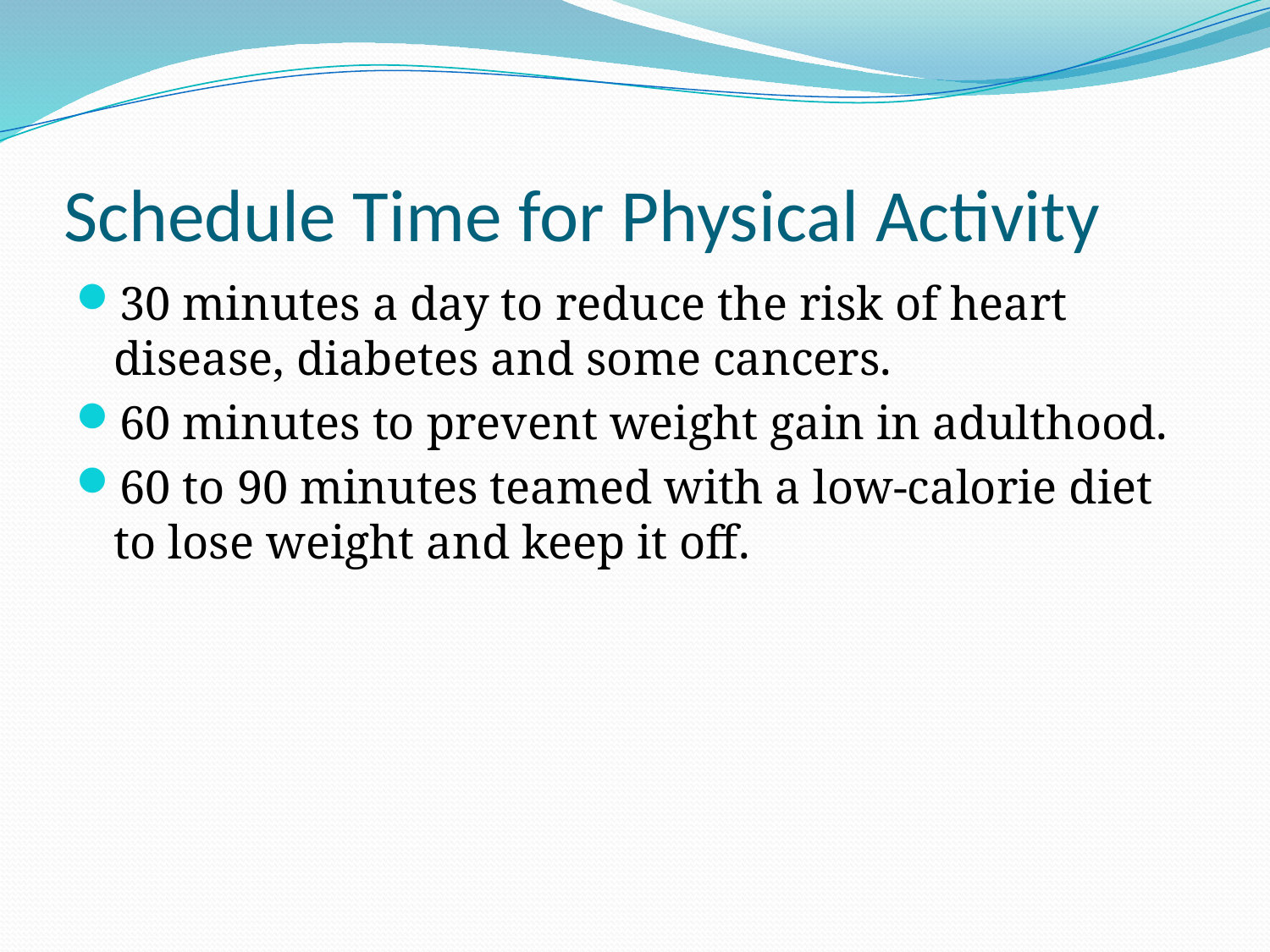

# Schedule Time for Physical Activity
30 minutes a day to reduce the risk of heart disease, diabetes and some cancers.
60 minutes to prevent weight gain in adulthood.
60 to 90 minutes teamed with a low-calorie diet to lose weight and keep it off.